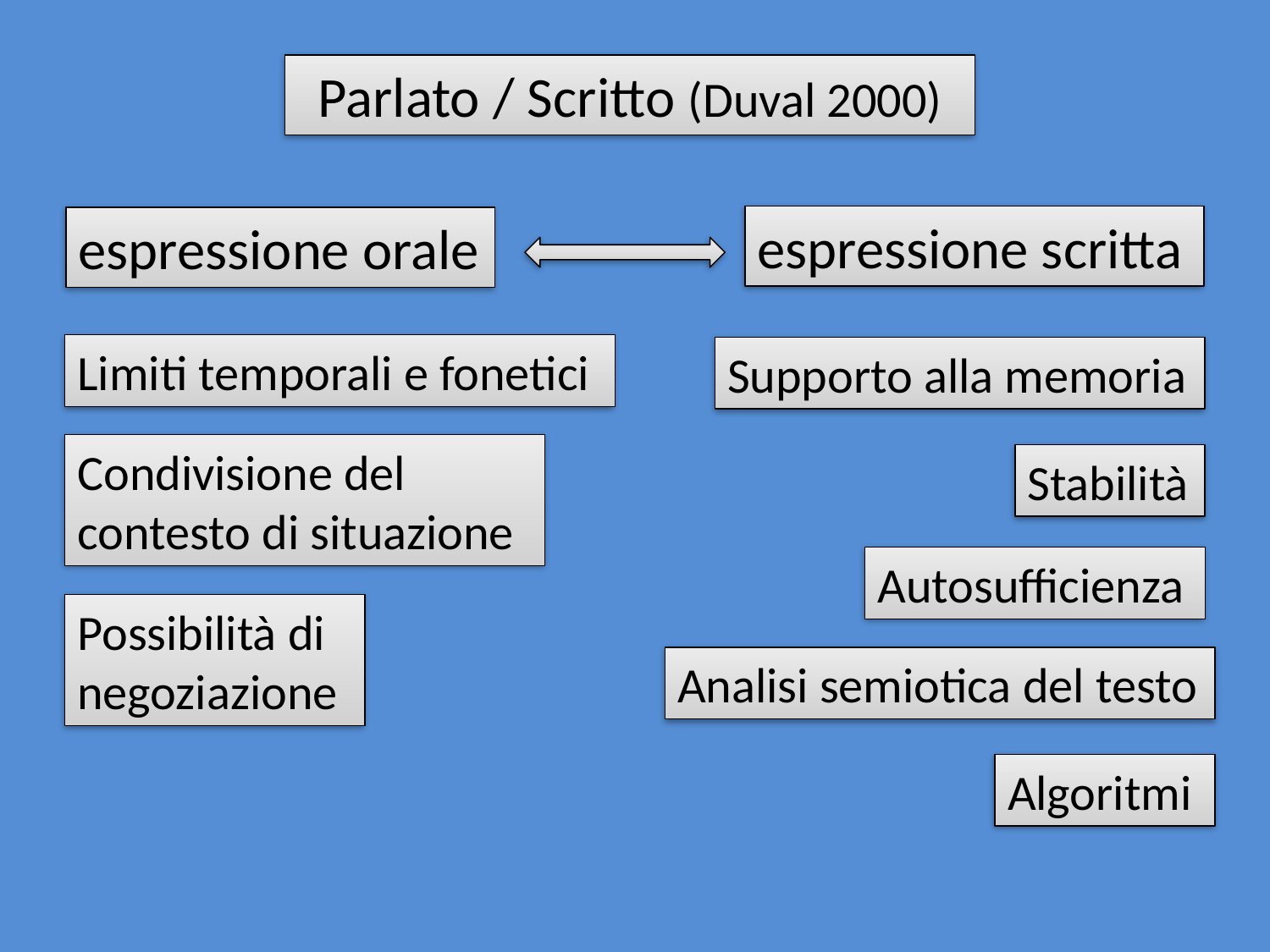

Parlato / Scritto (Duval 2000)
espressione scritta
espressione orale

Limiti temporali e fonetici
Supporto alla memoria
Condivisione del contesto di situazione
Stabilità
Autosufficienza
Possibilità di negoziazione
Analisi semiotica del testo
Algoritmi